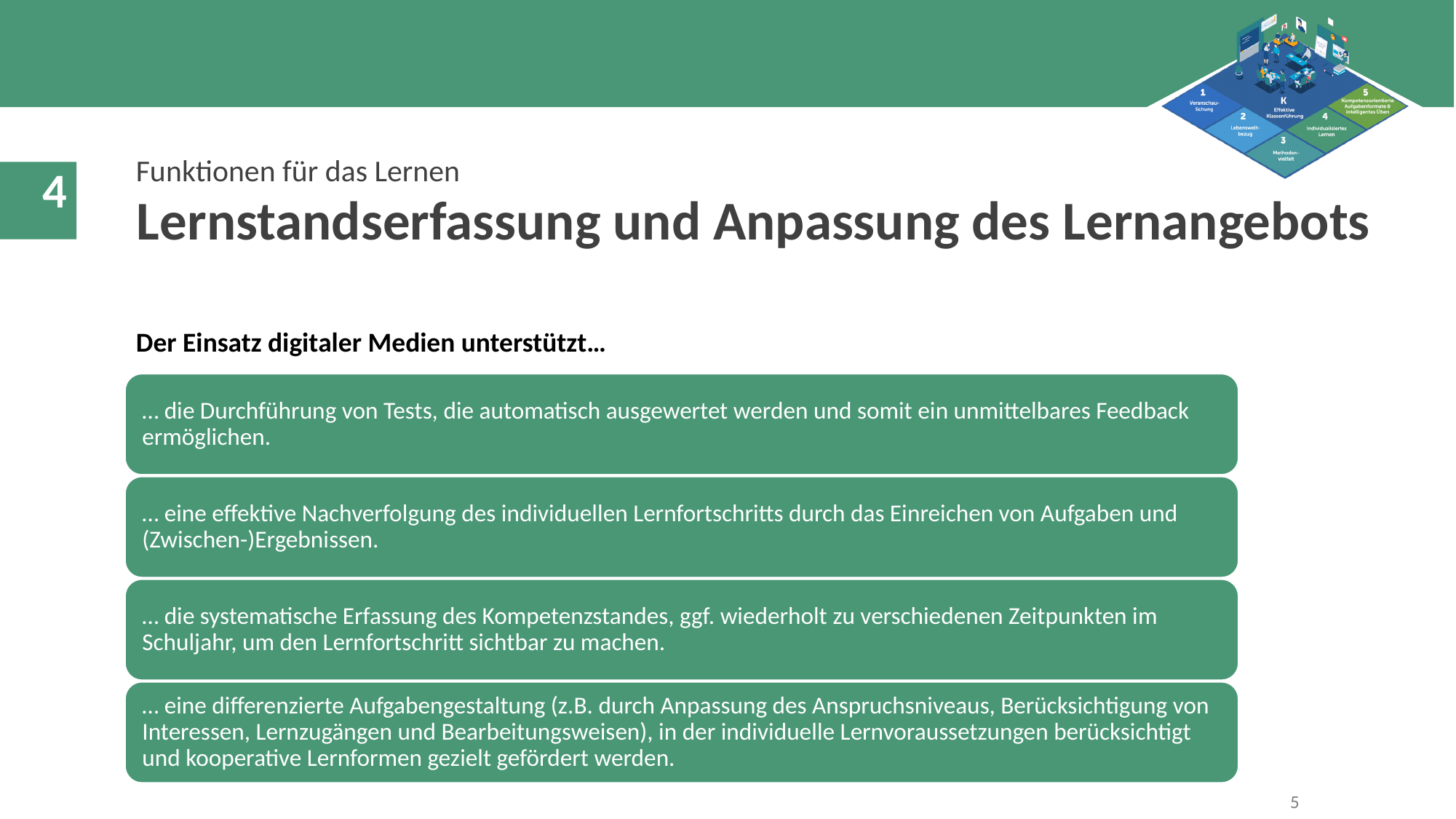

Funktionen für das Lernen
Lernstandserfassung und Anpassung des Lernangebots
Der Einsatz digitaler Medien unterstützt…

… die Durchführung von Tests, die automatisch ausgewertet werden und somit ein unmittelbares Feedback ermöglichen.
… eine effektive Nachverfolgung des individuellen Lernfortschritts durch das Einreichen von Aufgaben und (Zwischen-)Ergebnissen.
… die systematische Erfassung des Kompetenzstandes, ggf. wiederholt zu verschiedenen Zeitpunkten im Schuljahr, um den Lernfortschritt sichtbar zu machen.
… eine differenzierte Aufgabengestaltung (z.B. durch Anpassung des Anspruchsniveaus, Berücksichtigung von Interessen, Lernzugängen und Bearbeitungsweisen), in der individuelle Lernvoraussetzungen berücksichtigt und kooperative Lernformen gezielt gefördert werden.
5